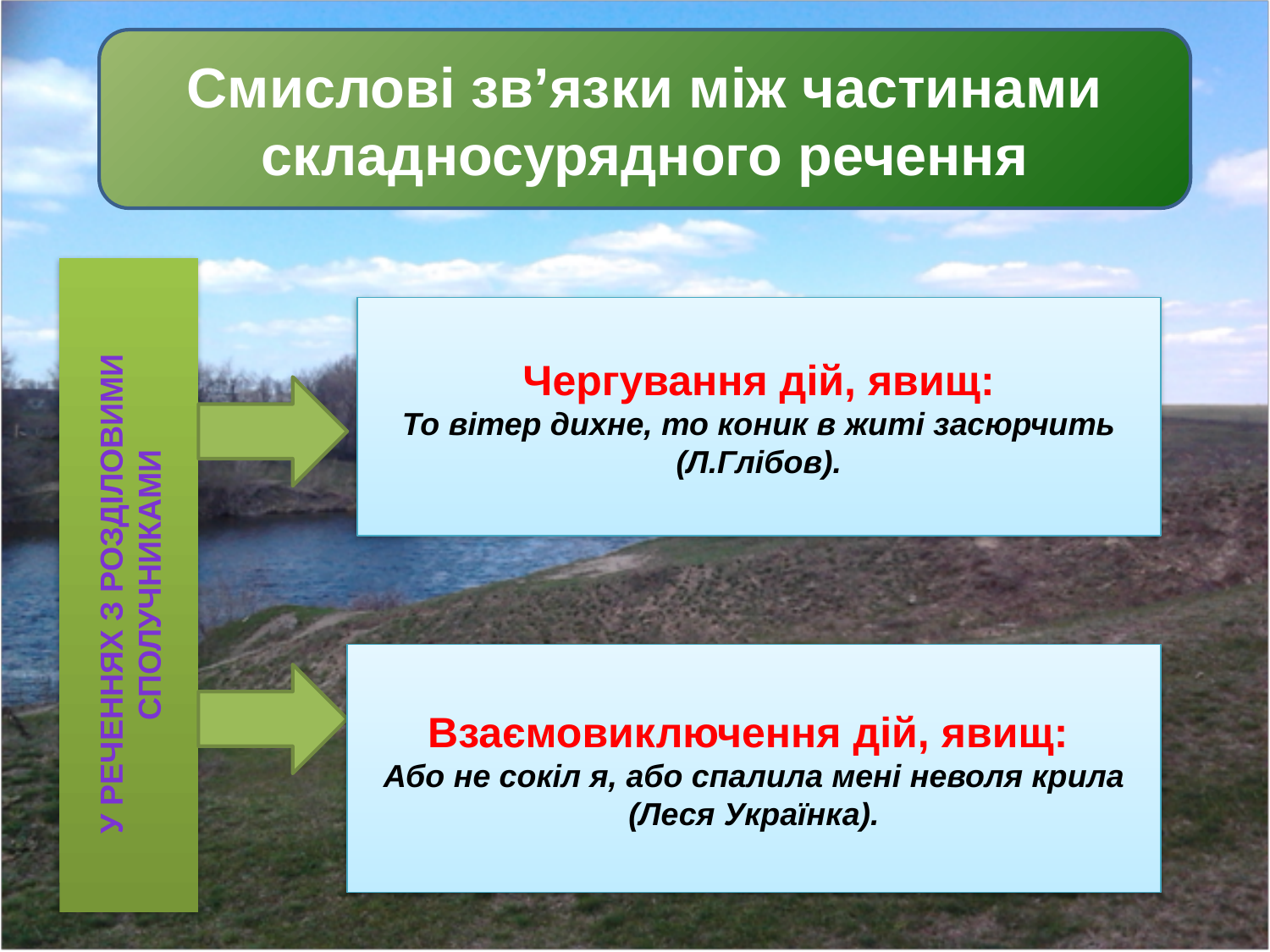

Смислові зв’язки між частинами складносурядного речення
У реченнях з розділовими   сполучниками
Чергування дій, явищ:
То вітер дихне, то коник в житі засюрчить (Л.Глібов).

Взаємовиключення дій, явищ:
Або не сокіл я, або спалила мені неволя крила (Леся Українка).